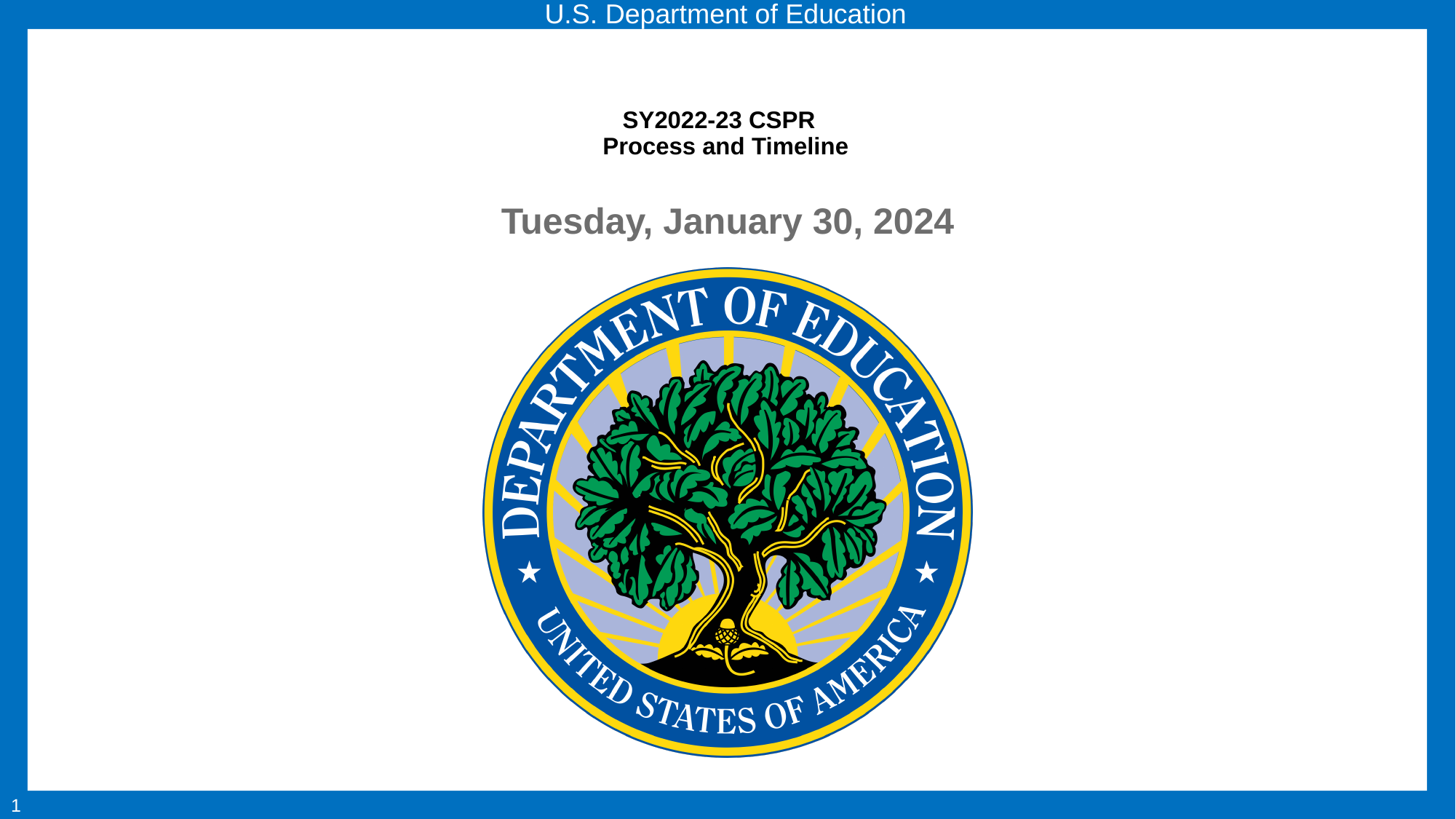

# SY2022-23 CSPR Process and Timeline
Tuesday, January 30, 2024
1